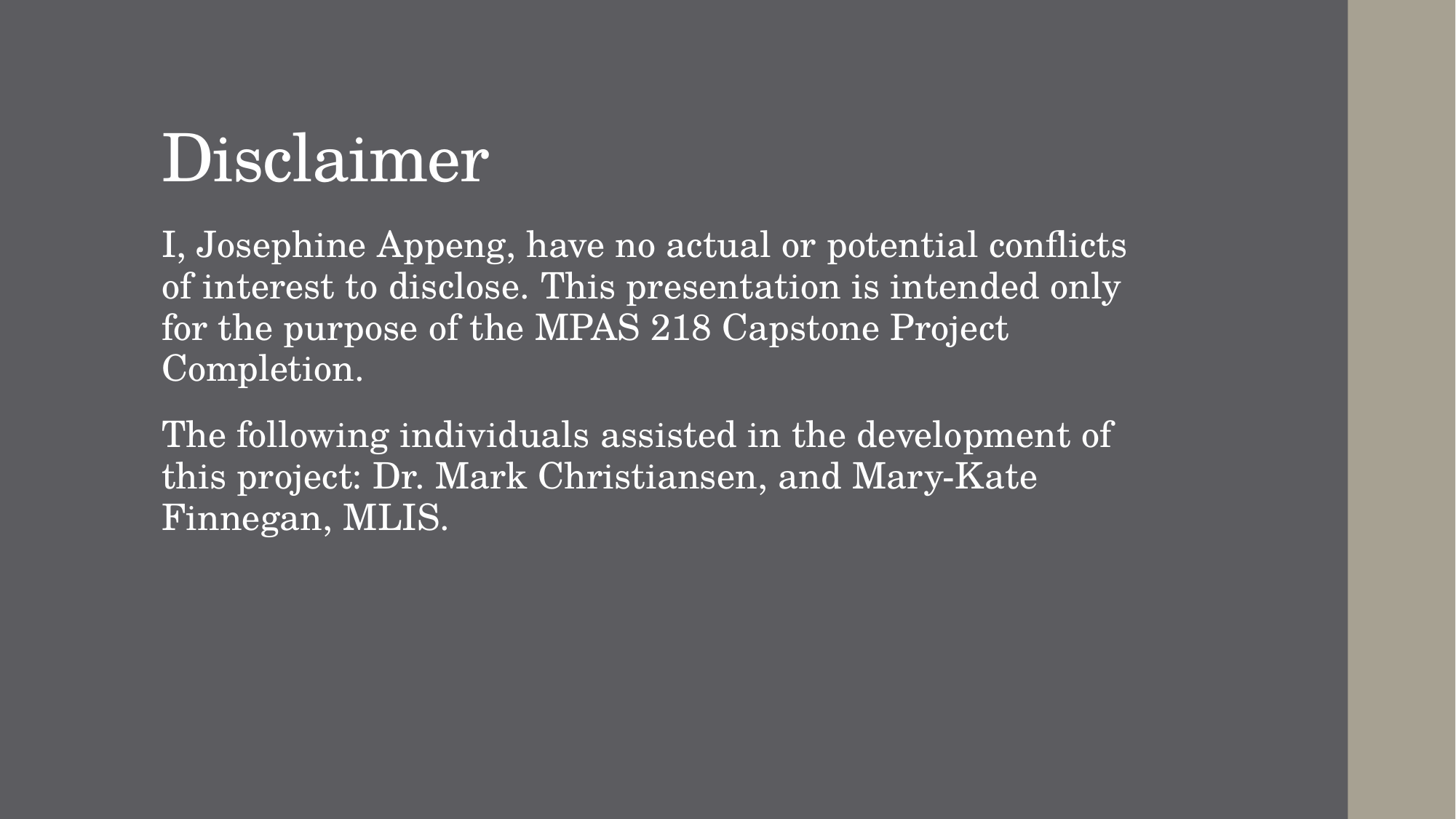

# Disclaimer
I, Josephine Appeng, have no actual or potential conflicts of interest to disclose. This presentation is intended only for the purpose of the MPAS 218 Capstone Project Completion.
The following individuals assisted in the development of this project: Dr. Mark Christiansen, and Mary-Kate Finnegan, MLIS.